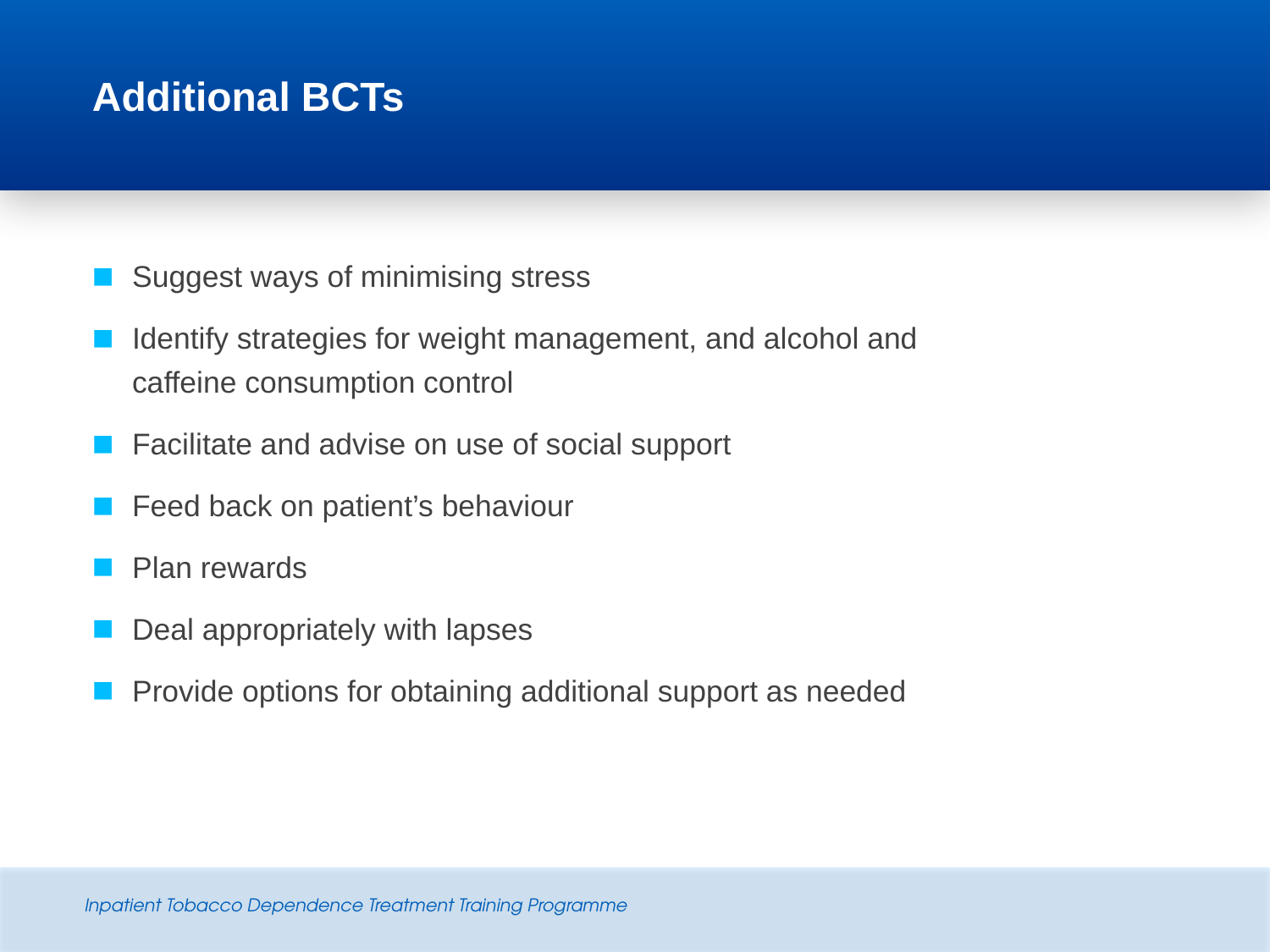

# Additional BCTs
Suggest ways of minimising stress
Identify strategies for weight management, and alcohol and
caffeine consumption control
Facilitate and advise on use of social support
Feed back on patient’s behaviour
Plan rewards
Deal appropriately with lapses
Provide options for obtaining additional support as needed
Inpatient Tobacco Dependence Treatment Training Programme